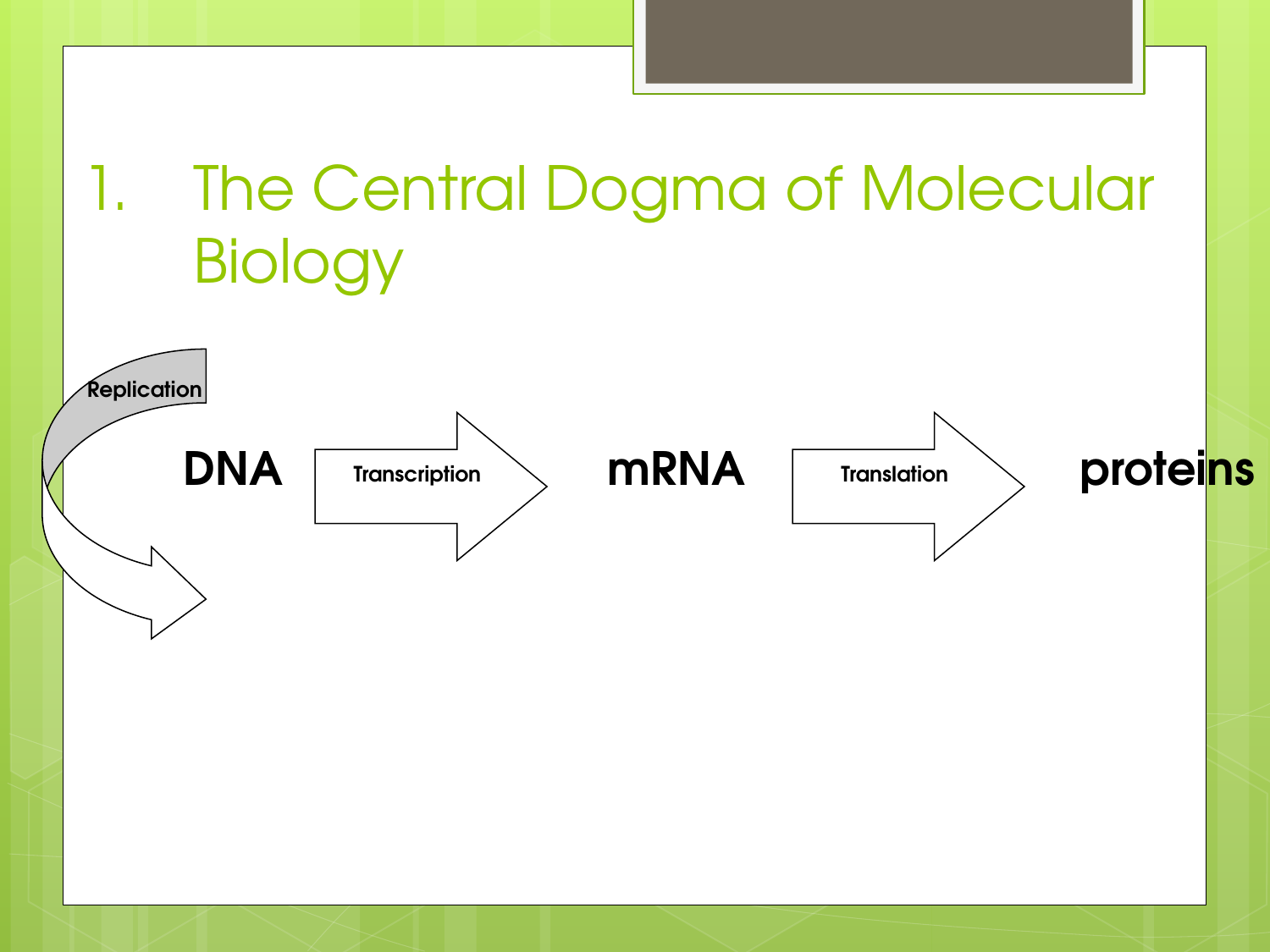

# The Central Dogma of Molecular Biology

Replication

DNA
mRNA
proteins
Transcription
Translation